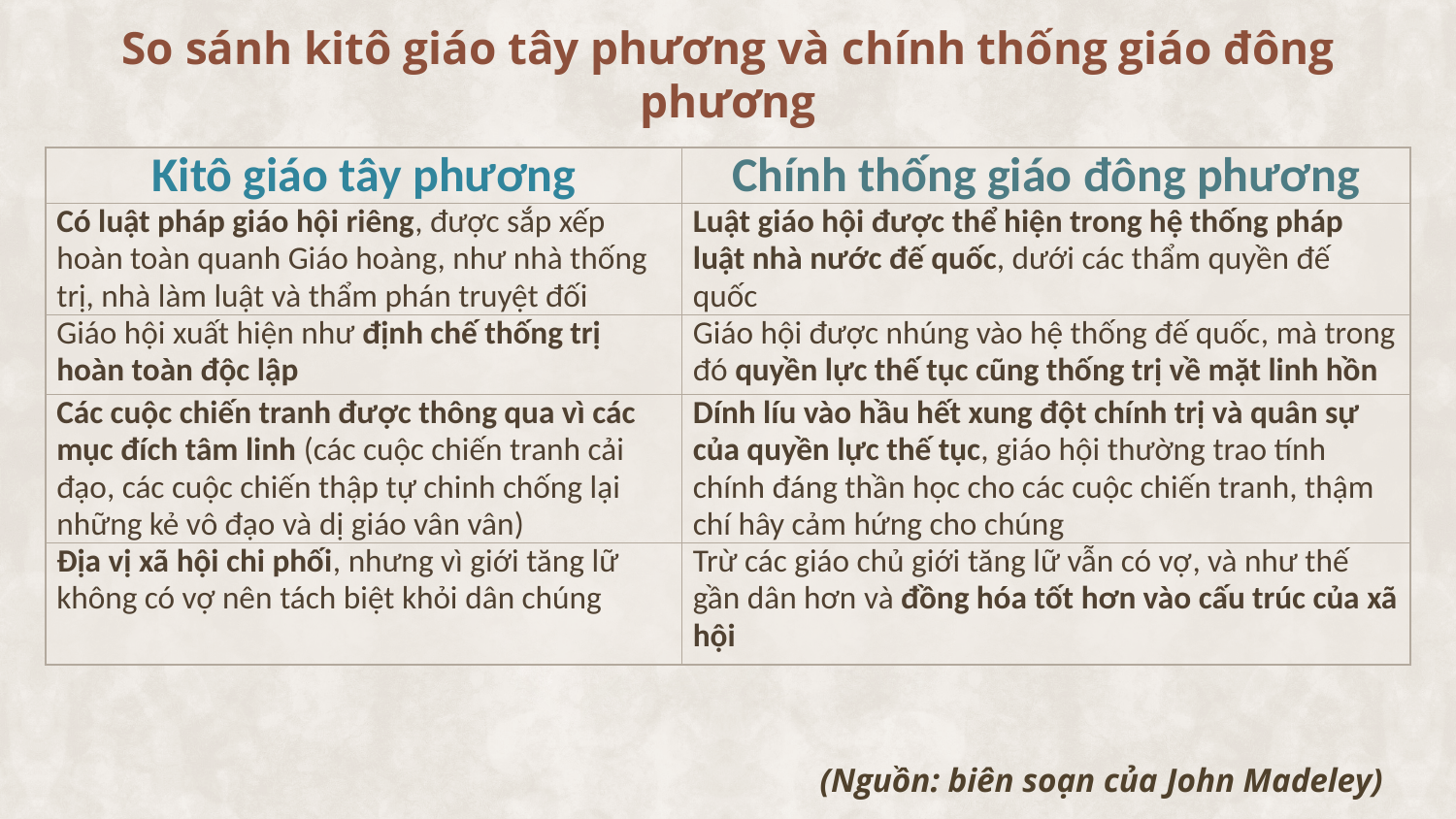

So sánh kitô giáo tây phương và chính thống giáo đông phương
| Kitô giáo tây phương | Chính thống giáo đông phương |
| --- | --- |
| Có luật pháp giáo hội riêng, được sắp xếp hoàn toàn quanh Giáo hoàng, như nhà thống trị, nhà làm luật và thẩm phán truyệt đối | Luật giáo hội được thể hiện trong hệ thống pháp luật nhà nước đế quốc, dưới các thẩm quyền đế quốc |
| Giáo hội xuất hiện như định chế thống trị hoàn toàn độc lập | Giáo hội được nhúng vào hệ thống đế quốc, mà trong đó quyền lực thế tục cũng thống trị về mặt linh hồn |
| Các cuộc chiến tranh được thông qua vì các mục đích tâm linh (các cuộc chiến tranh cải đạo, các cuộc chiến thập tự chinh chống lại những kẻ vô đạo và dị giáo vân vân) | Dính líu vào hầu hết xung đột chính trị và quân sự của quyền lực thế tục, giáo hội thường trao tính chính đáng thần học cho các cuộc chiến tranh, thậm chí hây cảm hứng cho chúng |
| Địa vị xã hội chi phối, nhưng vì giới tăng lữ không có vợ nên tách biệt khỏi dân chúng | Trừ các giáo chủ giới tăng lữ vẫn có vợ, và như thế gần dân hơn và đồng hóa tốt hơn vào cấu trúc của xã hội |
(Nguồn: biên soạn của John Madeley)